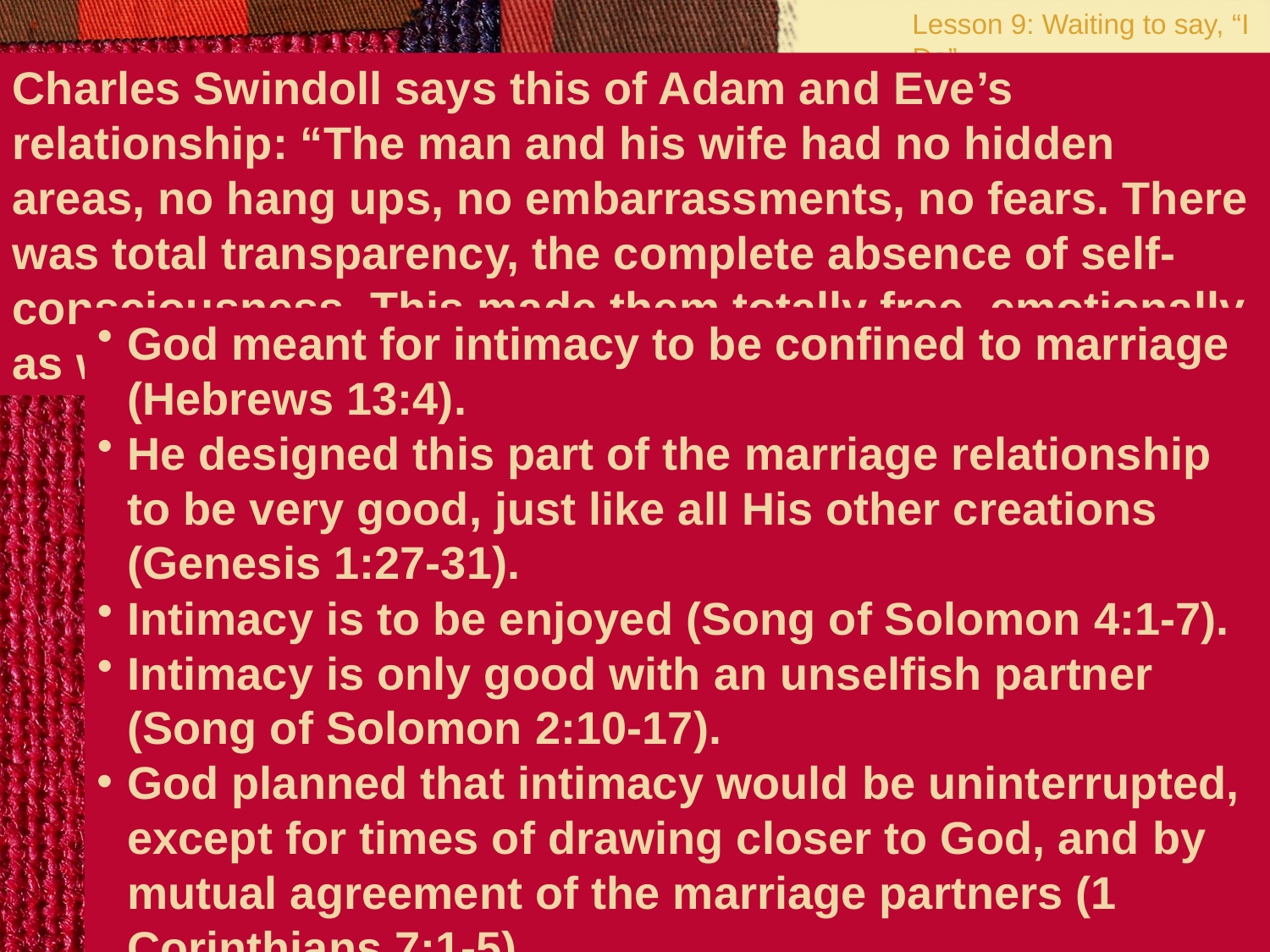

Lesson 9: Waiting to say, “I Do”
Charles Swindoll says this of Adam and Eve’s relationship: “The man and his wife had no hidden areas, no hang ups, no embarrassments, no fears. There was total transparency, the complete absence of self-consciousness. This made them totally free, emotionally as well as physically, inwardly and outwardly.”
God meant for intimacy to be confined to marriage (Hebrews 13:4).
He designed this part of the marriage relationship to be very good, just like all His other creations (Genesis 1:27-31).
Intimacy is to be enjoyed (Song of Solomon 4:1-7).
Intimacy is only good with an unselfish partner (Song of Solomon 2:10-17).
God planned that intimacy would be uninterrupted, except for times of drawing closer to God, and by mutual agreement of the marriage partners (1 Corinthians 7:1-5).